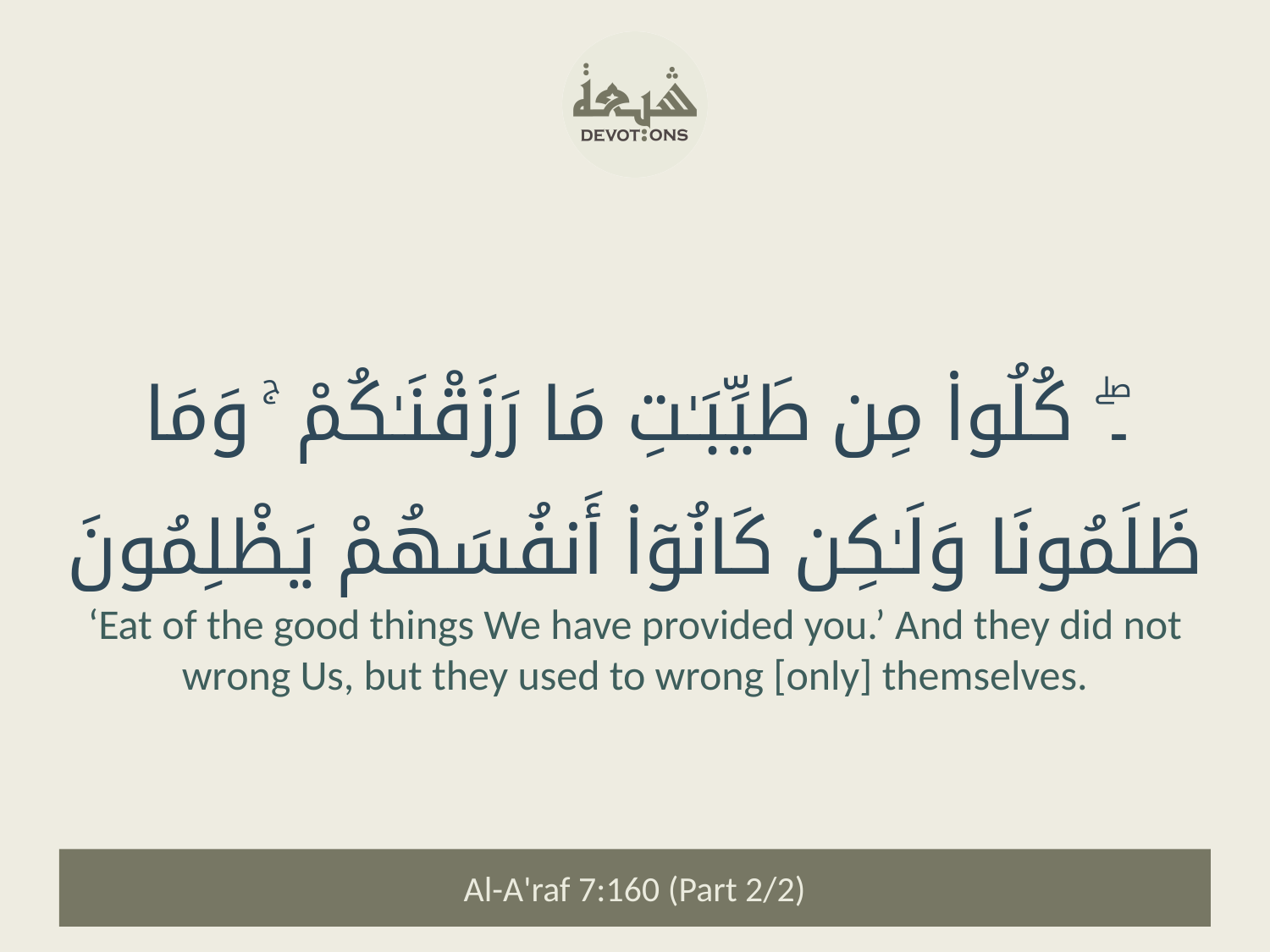

۔ۖ  كُلُوا۟ مِن طَيِّبَـٰتِ مَا رَزَقْنَـٰكُمْ ۚ وَمَا ظَلَمُونَا وَلَـٰكِن كَانُوٓا۟ أَنفُسَهُمْ يَظْلِمُونَ
‘Eat of the good things We have provided you.’ And they did not wrong Us, but they used to wrong [only] themselves.
Al-A'raf 7:160 (Part 2/2)